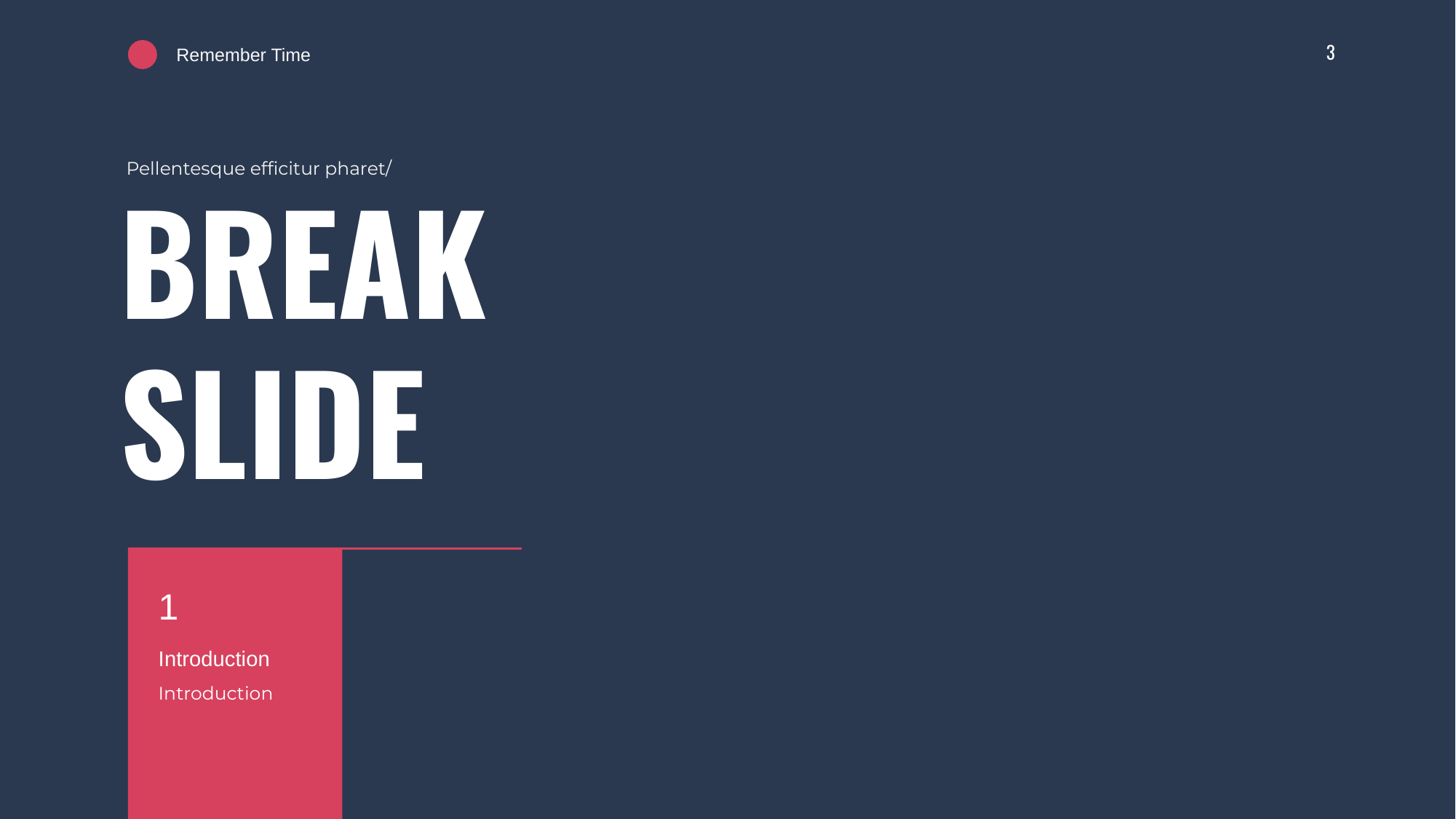

3
Remember Time

Pellentesque efficitur pharet/
BREAK
SLIDE

1
Introduction
Introduction